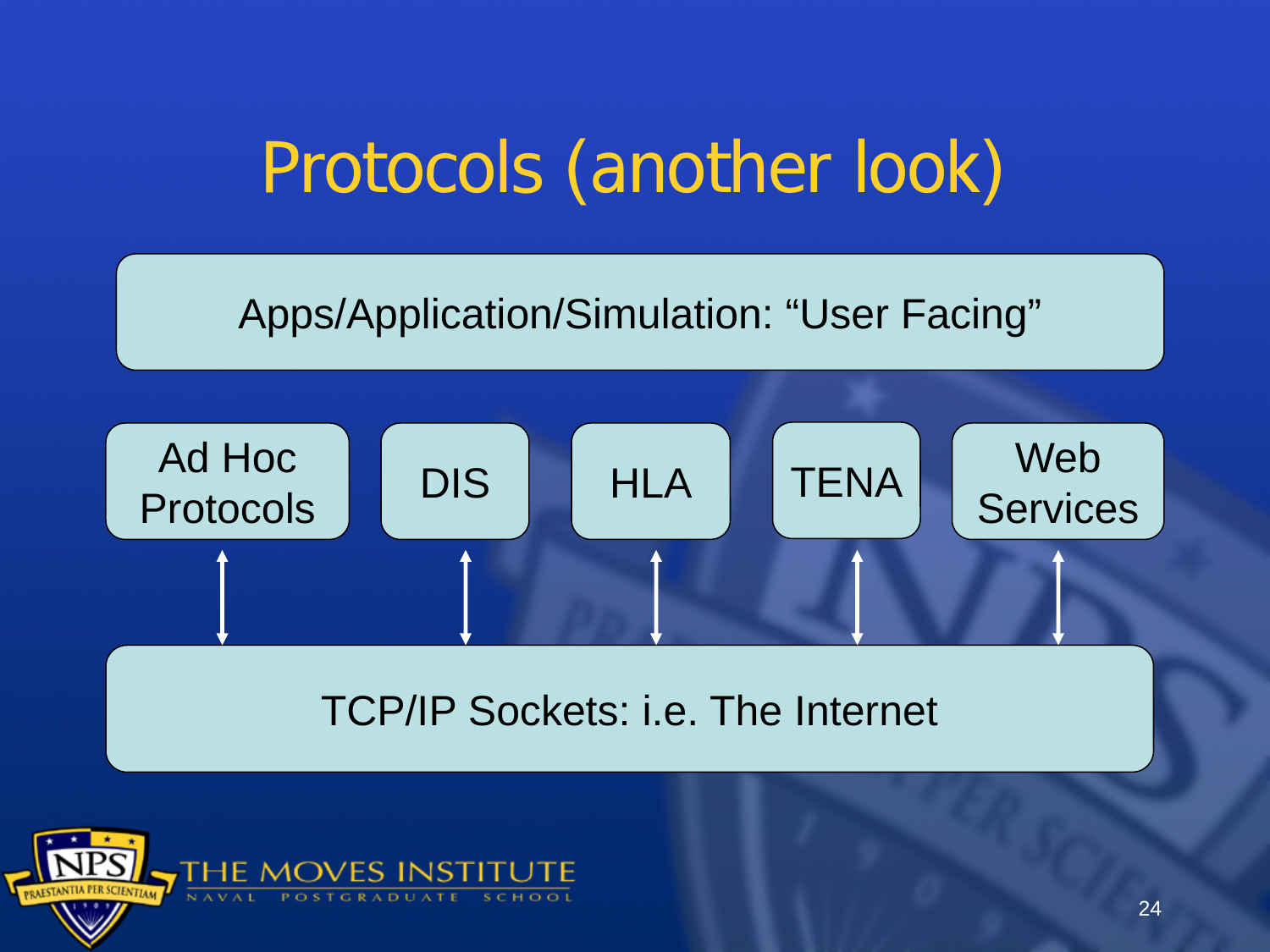

# Protocols (another look)
Apps/Application/Simulation: “User Facing”
TENA
Ad Hoc
Protocols
DIS
HLA
Web
Services

TCP/IP Sockets: i.e. The Internet
24